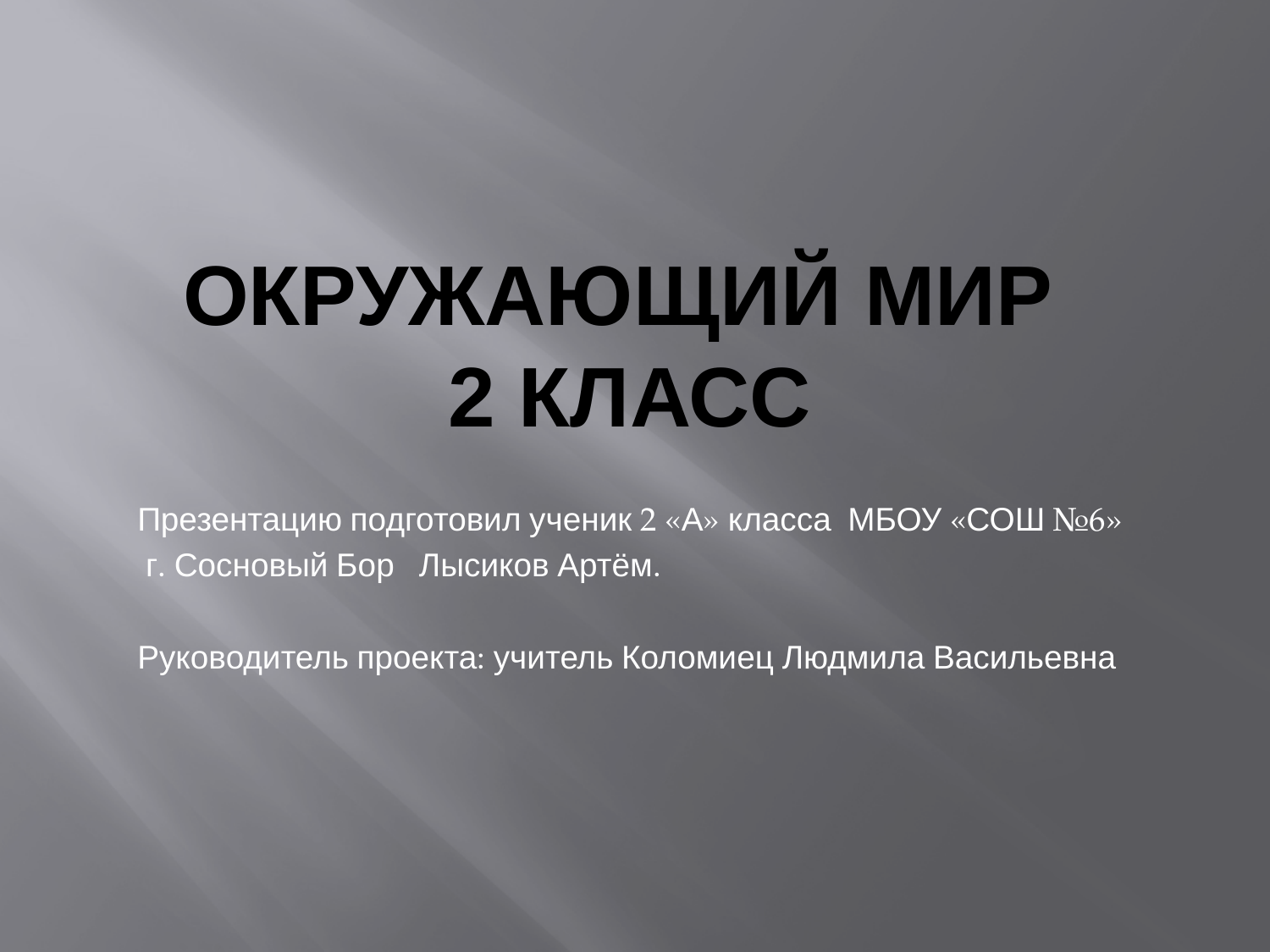

# Окружающий мир 2 класс
Презентацию подготовил ученик 2 «А» класса  МБОУ «СОШ №6»
 г. Сосновый Бор   Лысиков Артём.

Руководитель проекта: учитель Коломиец Людмила Васильевна